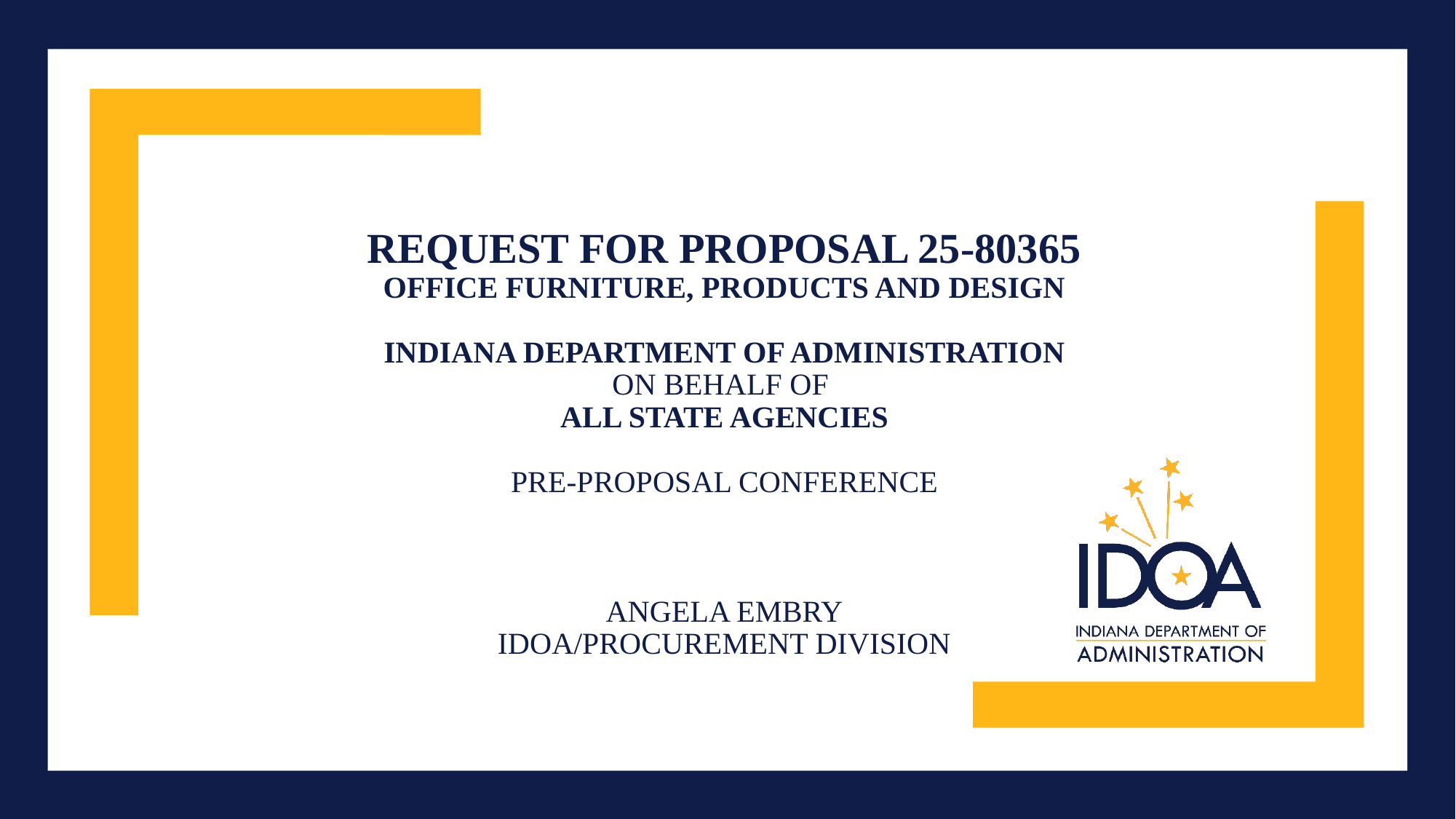

# Request for Proposal 25-80365 Office Furniture, Products and Design Indiana Department of Administration On Behalf Of All State Agencies Pre-Proposal Conference Angela Embry IDOA/Procurement Division